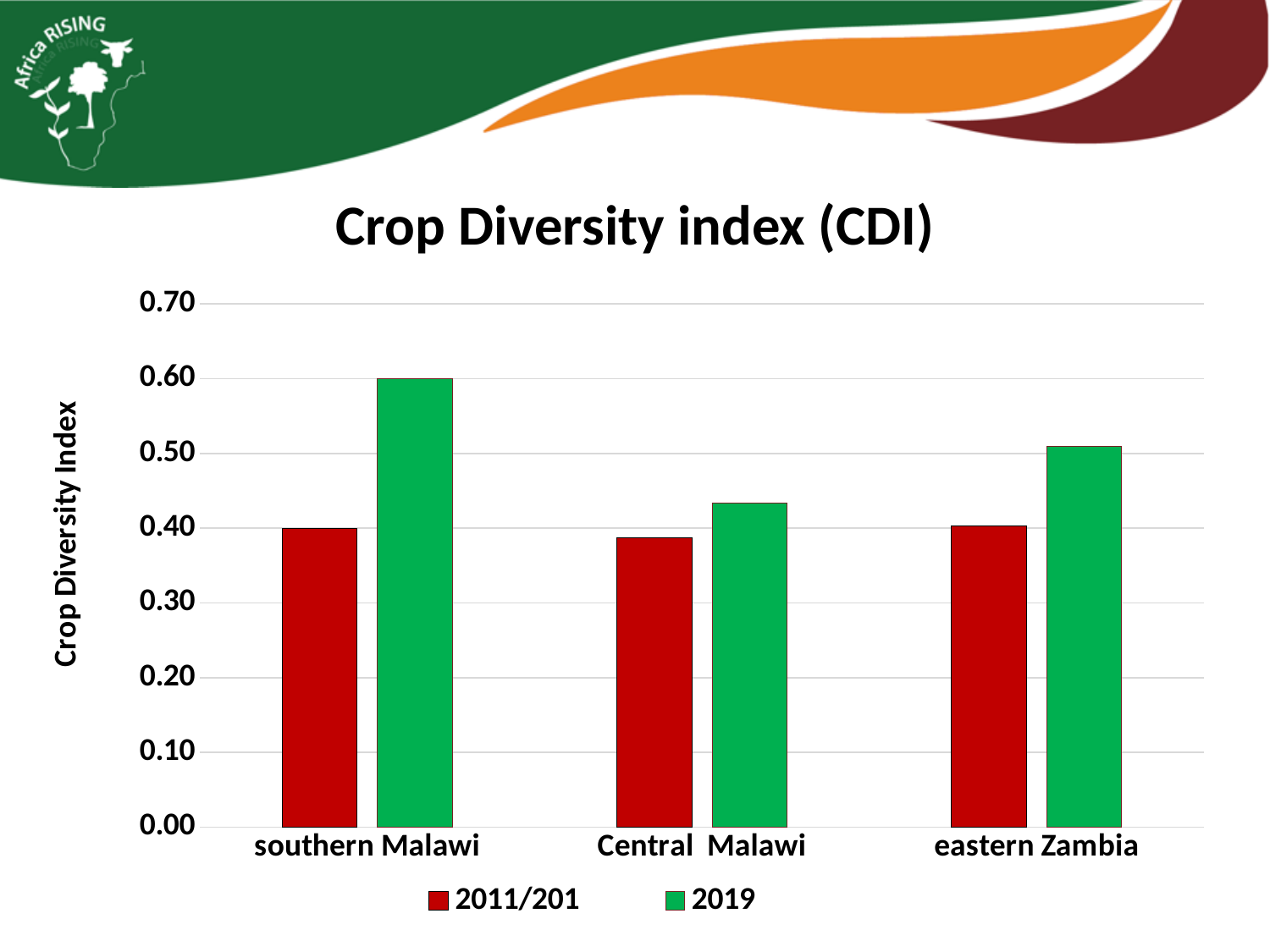

# Crop Diversity index (CDI)

### Chart

| Category | 2011/201 | 2019 |
|---|---|---|
| southern Malawi | 0.39999999999999997 | 0.6 |
| Central  Malawi | 0.38666666666666666 | 0.43333333333333335 |
| eastern Zambia | 0.4033333333333333 | 0.51 |